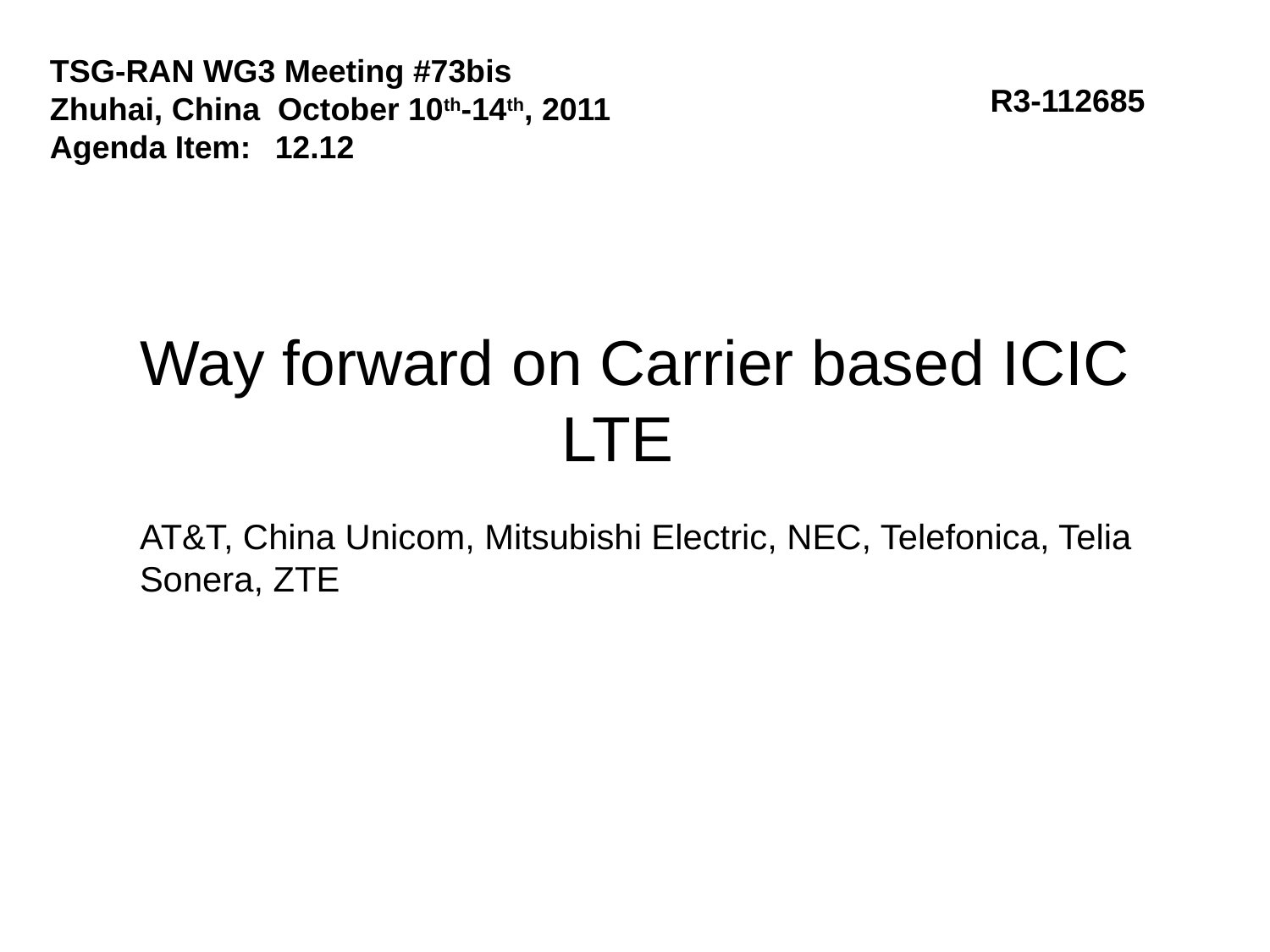

TSG-RAN WG3 Meeting #73bis
Zhuhai, China  October 10th-14th, 2011
Agenda Item:	12.12
R3-112685
# Way forward on Carrier based ICIC LTE
AT&T, China Unicom, Mitsubishi Electric, NEC, Telefonica, Telia Sonera, ZTE